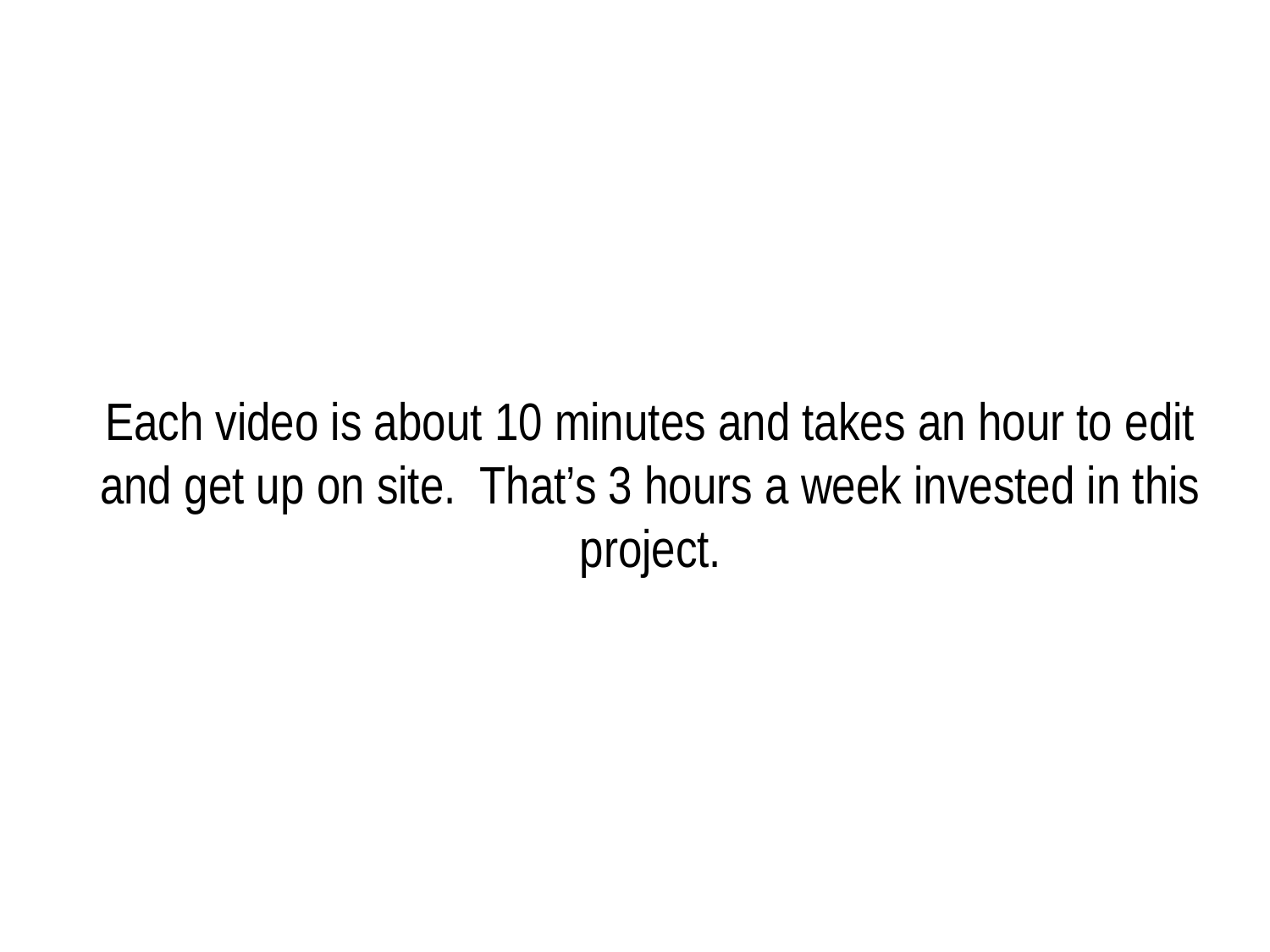

# Each video is about 10 minutes and takes an hour to edit and get up on site.  That’s 3 hours a week invested in this project.